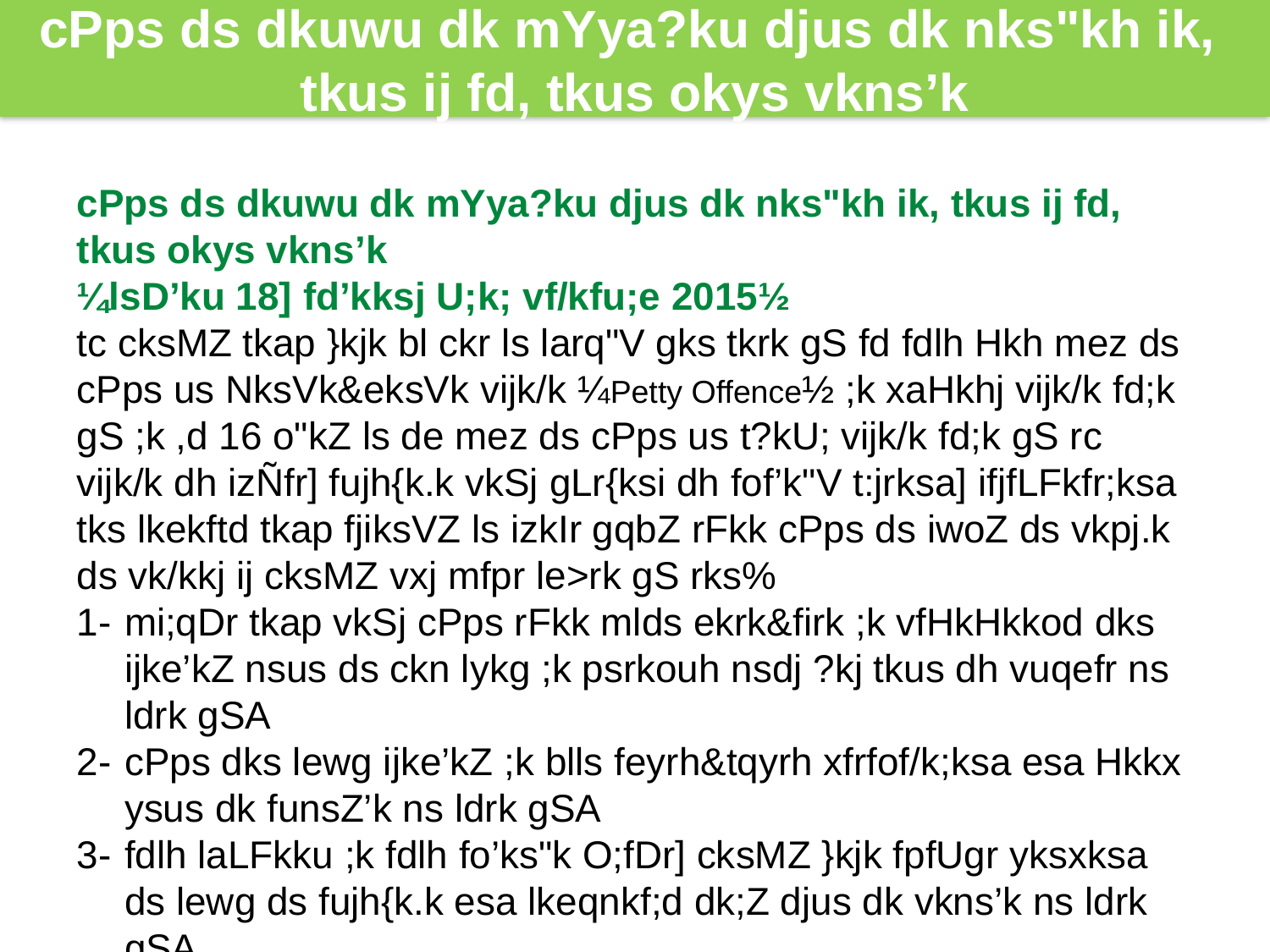

cPps ds dkuwu dk mYya?ku djus dk nks"kh ik,
tkus ij fd, tkus okys vkns’k
cPps ds dkuwu dk mYya?ku djus dk nks"kh ik, tkus ij fd, tkus okys vkns’k
¼lsD’ku 18] fd’kksj U;k; vf/kfu;e 2015½
tc cksMZ tkap }kjk bl ckr ls larq"V gks tkrk gS fd fdlh Hkh mez ds cPps us NksVk&eksVk vijk/k ¼Petty Offence½ ;k xaHkhj vijk/k fd;k gS ;k ,d 16 o"kZ ls de mez ds cPps us t?kU; vijk/k fd;k gS rc vijk/k dh izÑfr] fujh{k.k vkSj gLr{ksi dh fof’k"V t:jrksa] ifjfLFkfr;ksa tks lkekftd tkap fjiksVZ ls izkIr gqbZ rFkk cPps ds iwoZ ds vkpj.k ds vk/kkj ij cksMZ vxj mfpr le>rk gS rks%
1-	mi;qDr tkap vkSj cPps rFkk mlds ekrk&firk ;k vfHkHkkod dks ijke’kZ nsus ds ckn lykg ;k psrkouh nsdj ?kj tkus dh vuqefr ns ldrk gSA
2-	cPps dks lewg ijke’kZ ;k blls feyrh&tqyrh xfrfof/k;ksa esa Hkkx ysus dk funsZ’k ns ldrk gSA
3-	fdlh laLFkku ;k fdlh fo’ks"k O;fDr] cksMZ }kjk fpfUgr yksxksa ds lewg ds fujh{k.k esa lkeqnkf;d dk;Z djus dk vkns’k ns ldrk gSA
4-	cPps] mlds ekrk&firk ;k mlds vfHkHkkod dks tqekZuk nsus dk vkns’k ns ldrk gSA